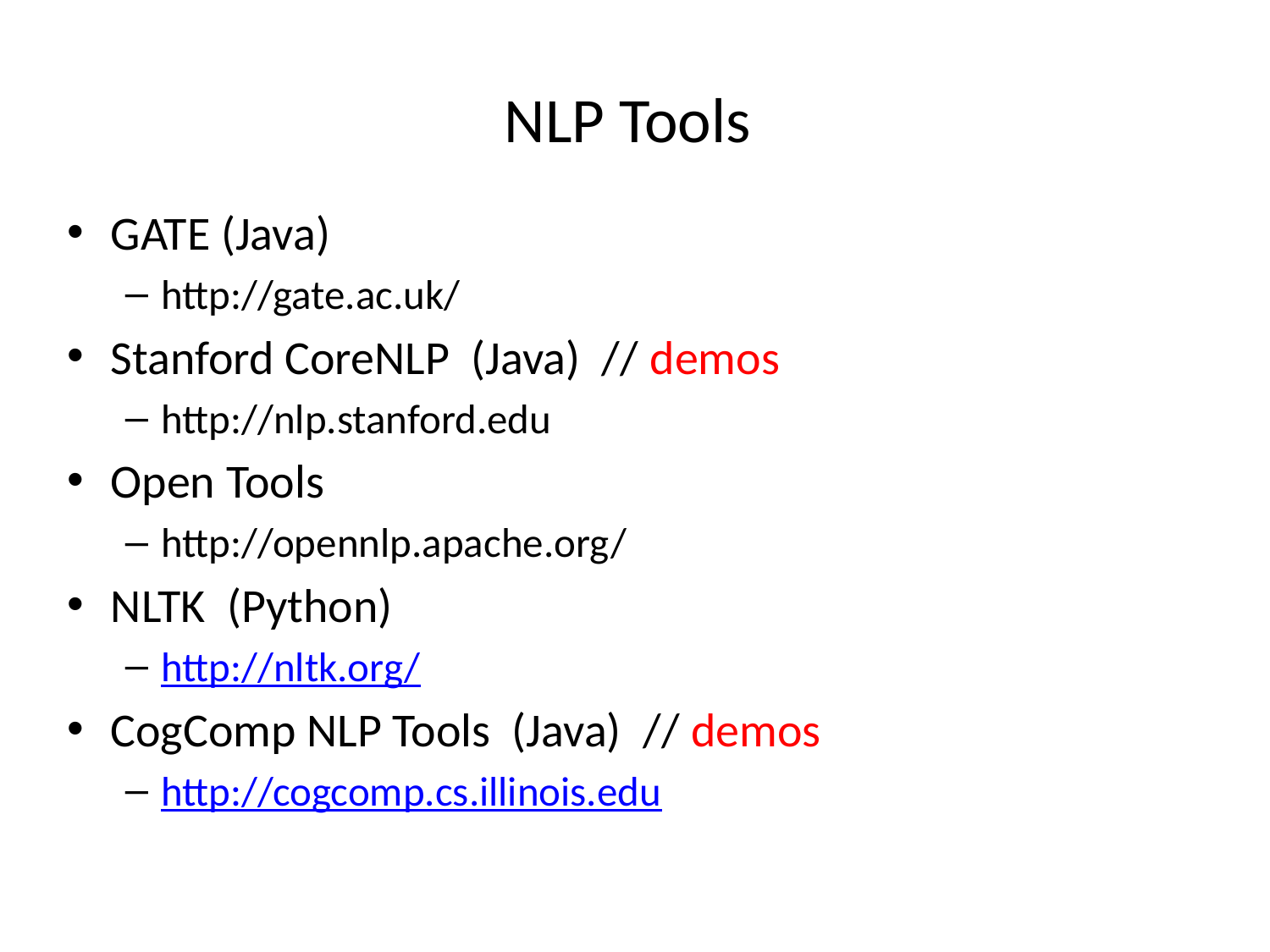

# NLP Tools
GATE (Java)
http://gate.ac.uk/
Stanford CoreNLP  (Java)  // demos
http://nlp.stanford.edu
Open Tools
http://opennlp.apache.org/
NLTK  (Python)
http://nltk.org/
CogComp NLP Tools  (Java)  // demos
http://cogcomp.cs.illinois.edu